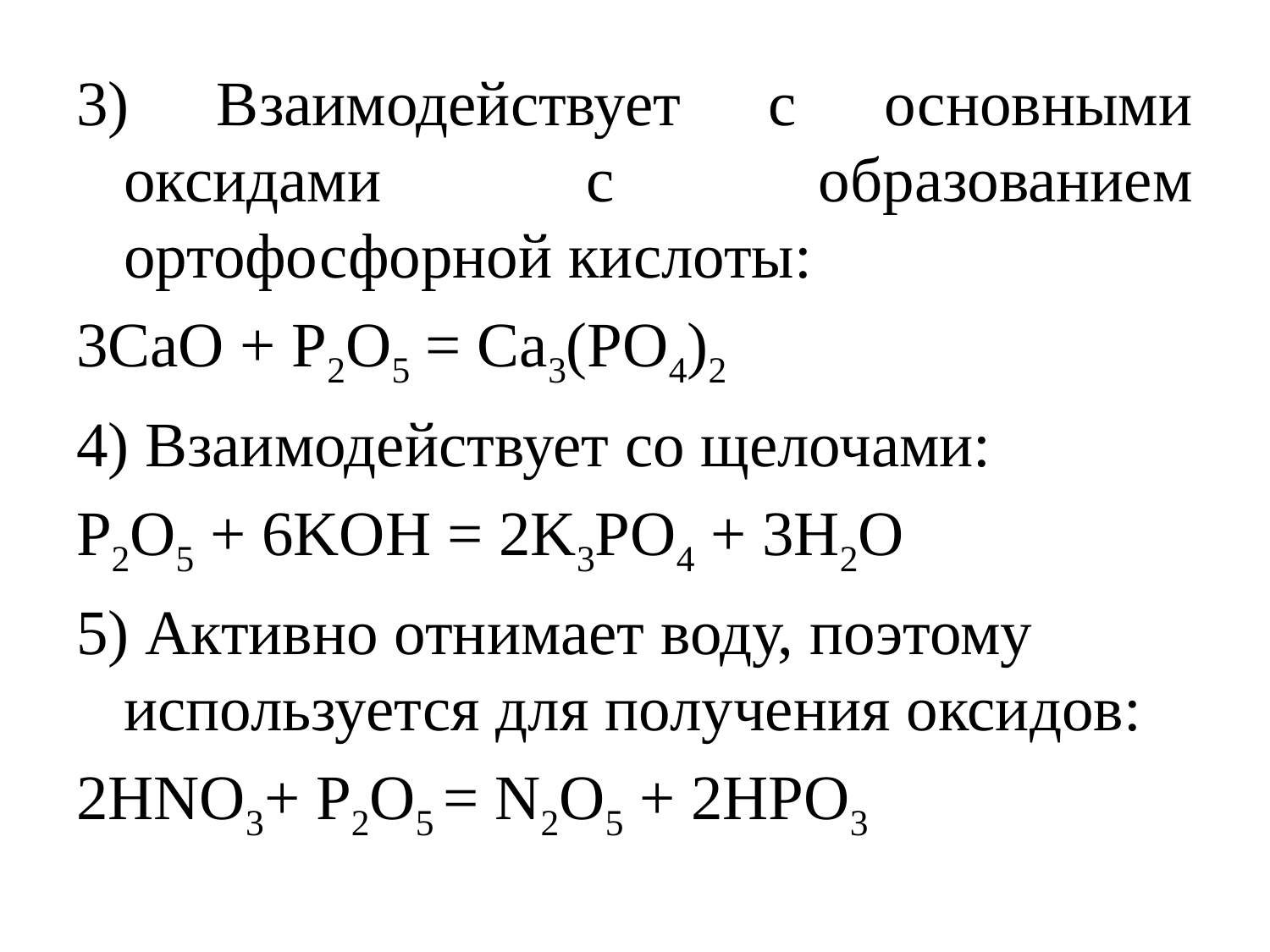

3) Взаимодействует с основными оксидами с образованием ортофосфорной кислоты:
3CaO + P2O5 = Ca3(PO4)2
4) Взаимодействует со щелочами:
P2O5 + 6KOH = 2K3PO4 + 3H2O
5) Активно отнимает воду, поэтому используется для получения оксидов:
2HNO3+ P2O5 = N2O5 + 2HPO3